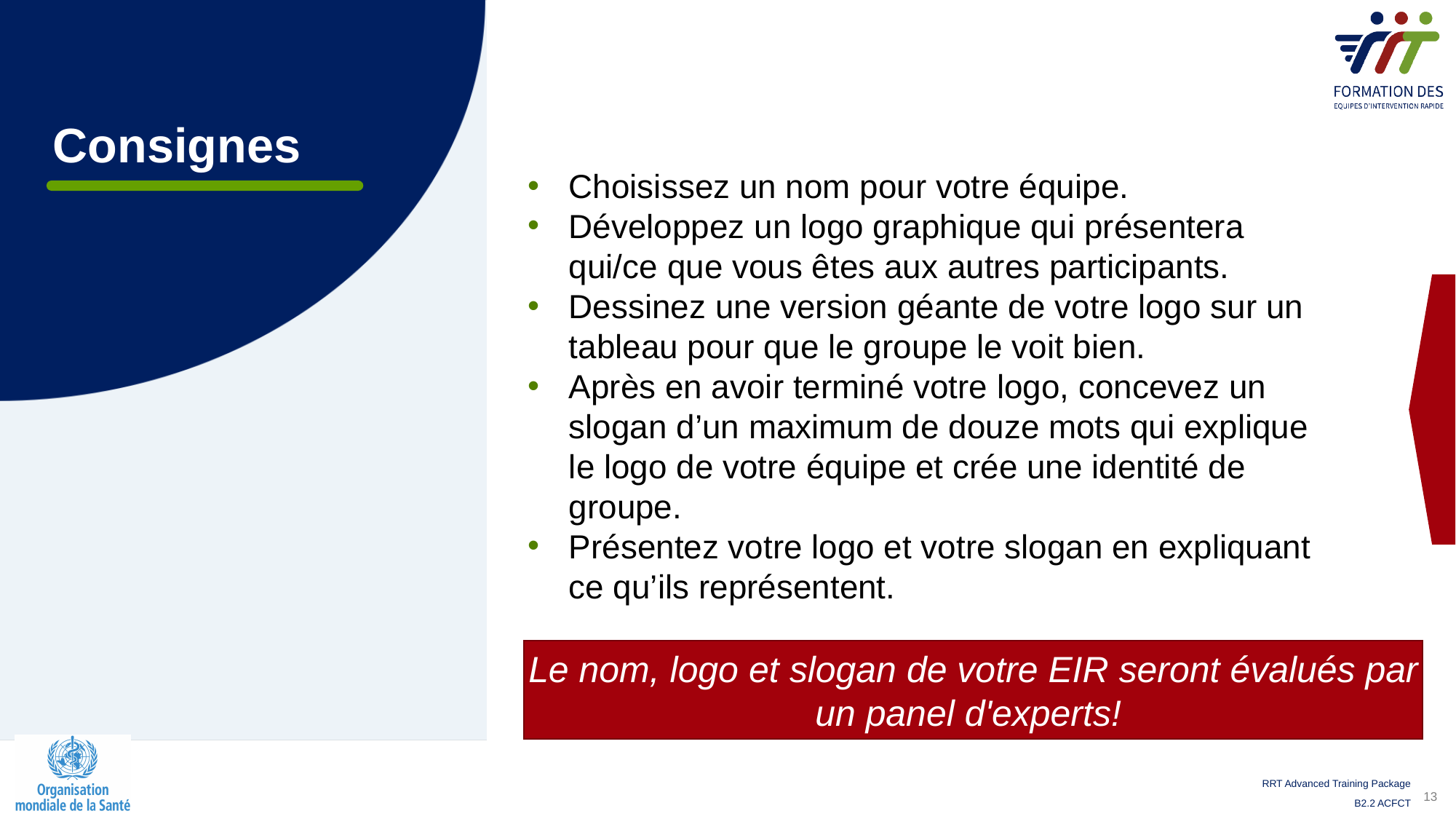

Consignes
Choisissez un nom pour votre équipe.
Développez un logo graphique qui présentera qui/ce que vous êtes aux autres participants.
Dessinez une version géante de votre logo sur un tableau pour que le groupe le voit bien.
Après en avoir terminé votre logo, concevez un slogan d’un maximum de douze mots qui explique le logo de votre équipe et crée une identité de groupe.
Présentez votre logo et votre slogan en expliquant ce qu’ils représentent.

Le nom, logo et slogan de votre EIR seront évalués par un panel d'experts!